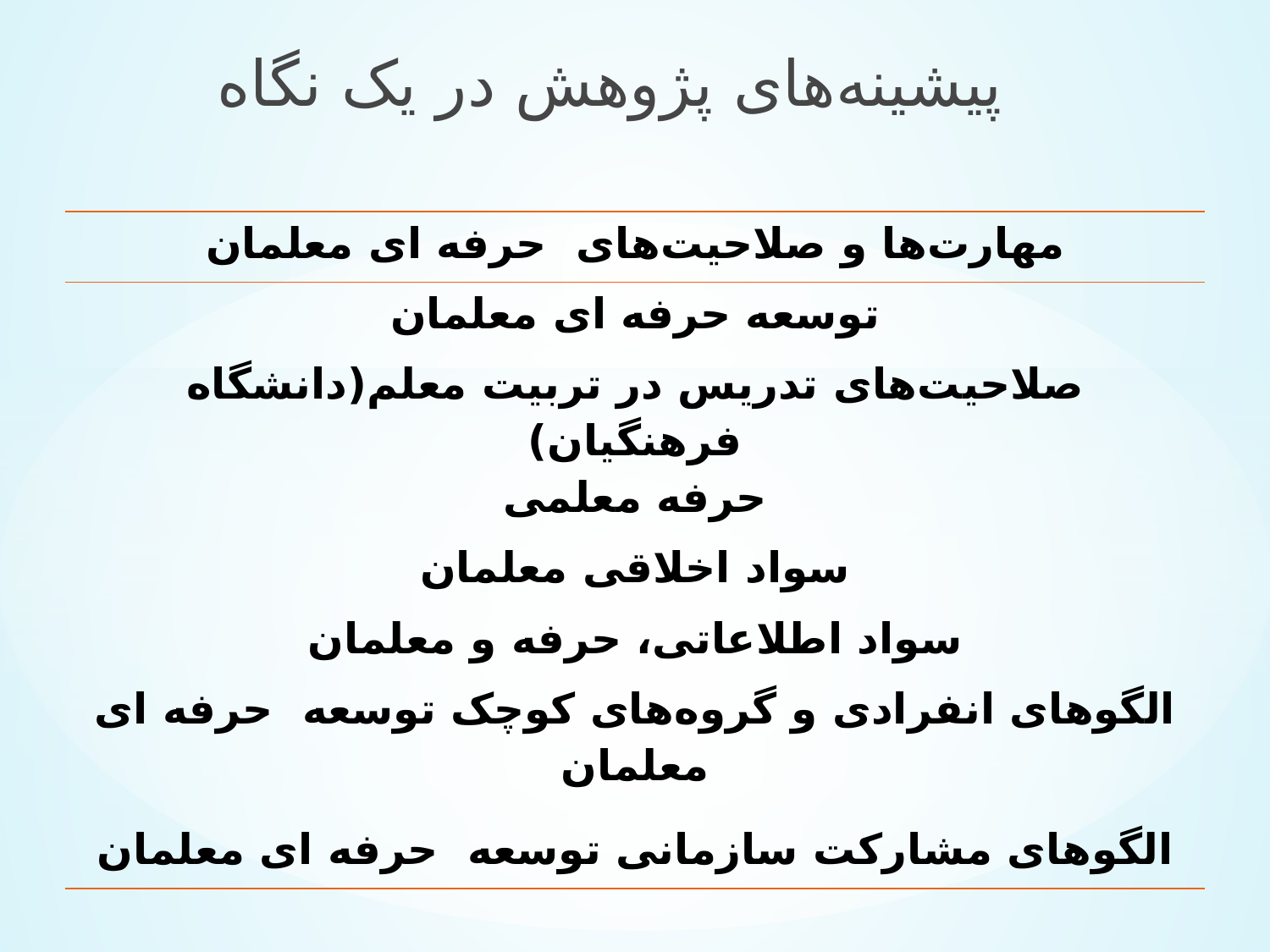

پیشینه‌های پژوهش در یک نگاه
| مهارت‌ها و صلاحیت‌های حرفه ای معلمان |
| --- |
| توسعه حرفه ای معلمان |
| صلاحیت‌های تدریس در تربیت معلم(دانشگاه فرهنگیان) |
| حرفه معلمی |
| سواد اخلاقی معلمان |
| سواد اطلاعاتی، حرفه و معلمان |
| الگو‌های انفرادی و گروه‌های کوچک توسعه حرفه ای معلمان |
| الگو‌های مشارکت سازمانی توسعه حرفه ای معلمان |